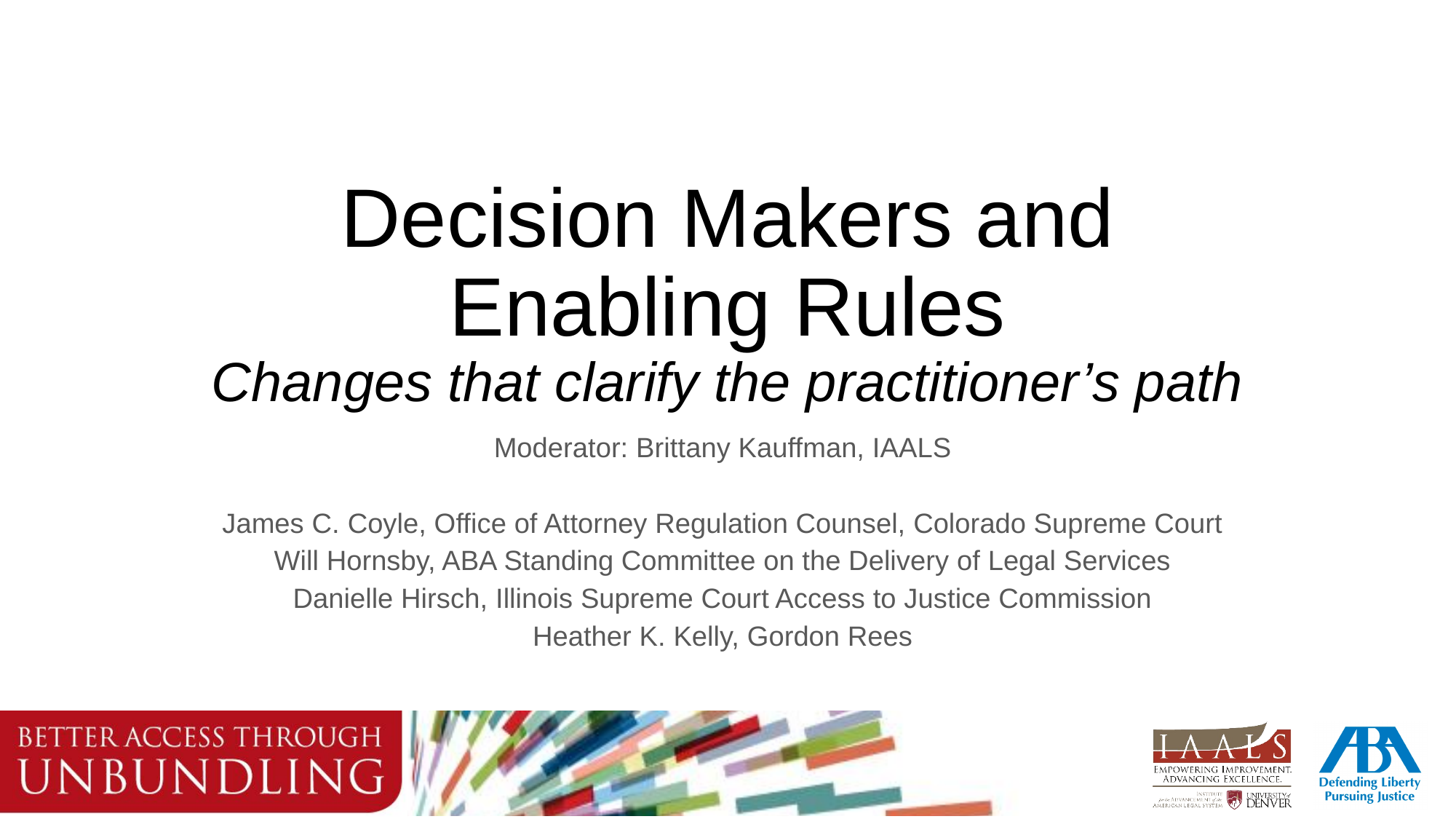

# Decision Makers and Enabling Rules Changes that clarify the practitioner’s path
Moderator: Brittany Kauffman, IAALS

James C. Coyle, Office of Attorney Regulation Counsel, Colorado Supreme Court
Will Hornsby, ABA Standing Committee on the Delivery of Legal Services
Danielle Hirsch, Illinois Supreme Court Access to Justice Commission
Heather K. Kelly, Gordon Rees